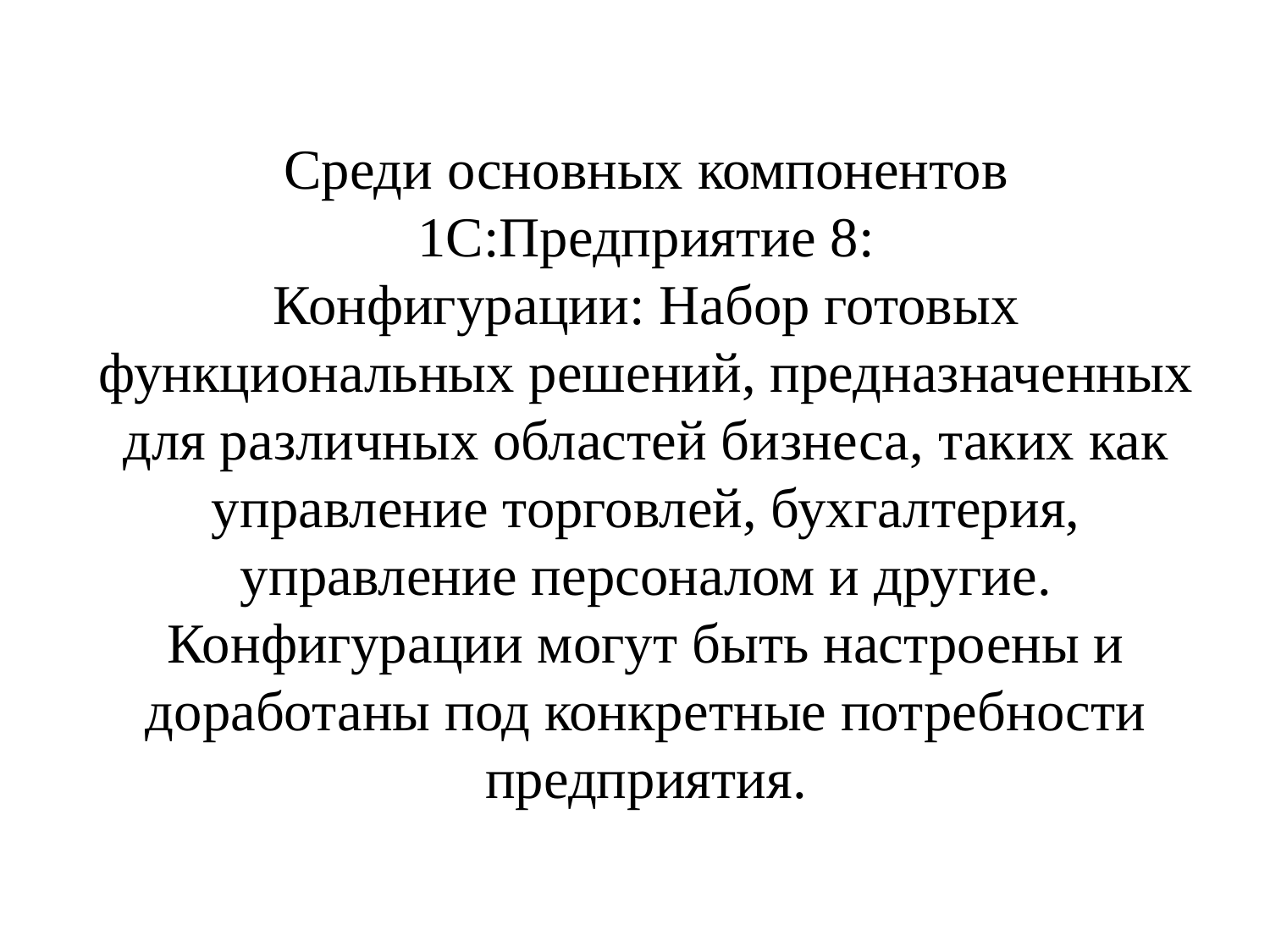

# Среди основных компонентов 1С:Предприятие 8: Конфигурации: Набор готовых функциональных решений, предназначенных для различных областей бизнеса, таких как управление торговлей, бухгалтерия, управление персоналом и другие. Конфигурации могут быть настроены и доработаны под конкретные потребности предприятия.